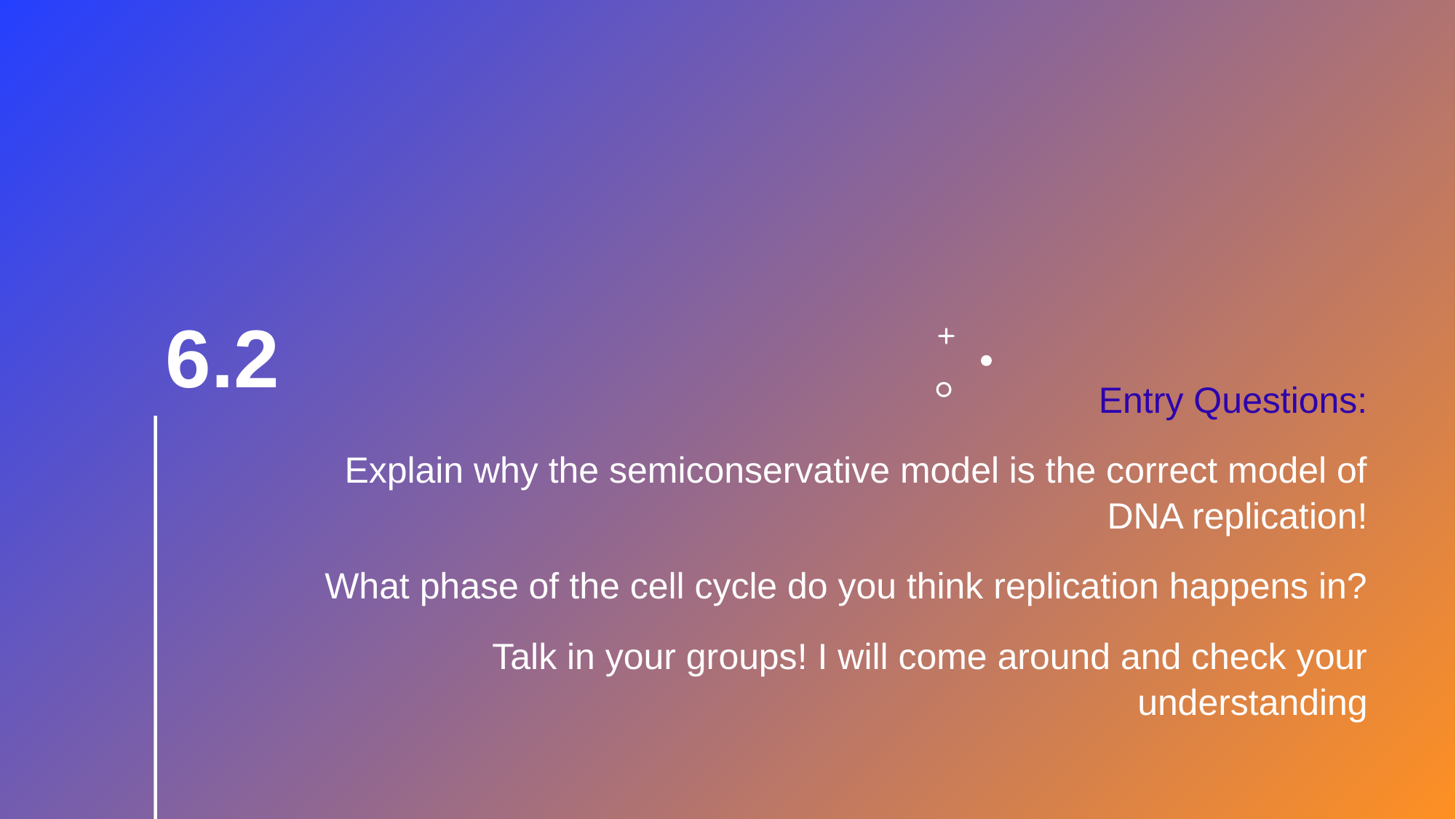

# 6.2
Entry Questions:
Explain why the semiconservative model is the correct model of DNA replication!
What phase of the cell cycle do you think replication happens in?
Talk in your groups! I will come around and check your understanding